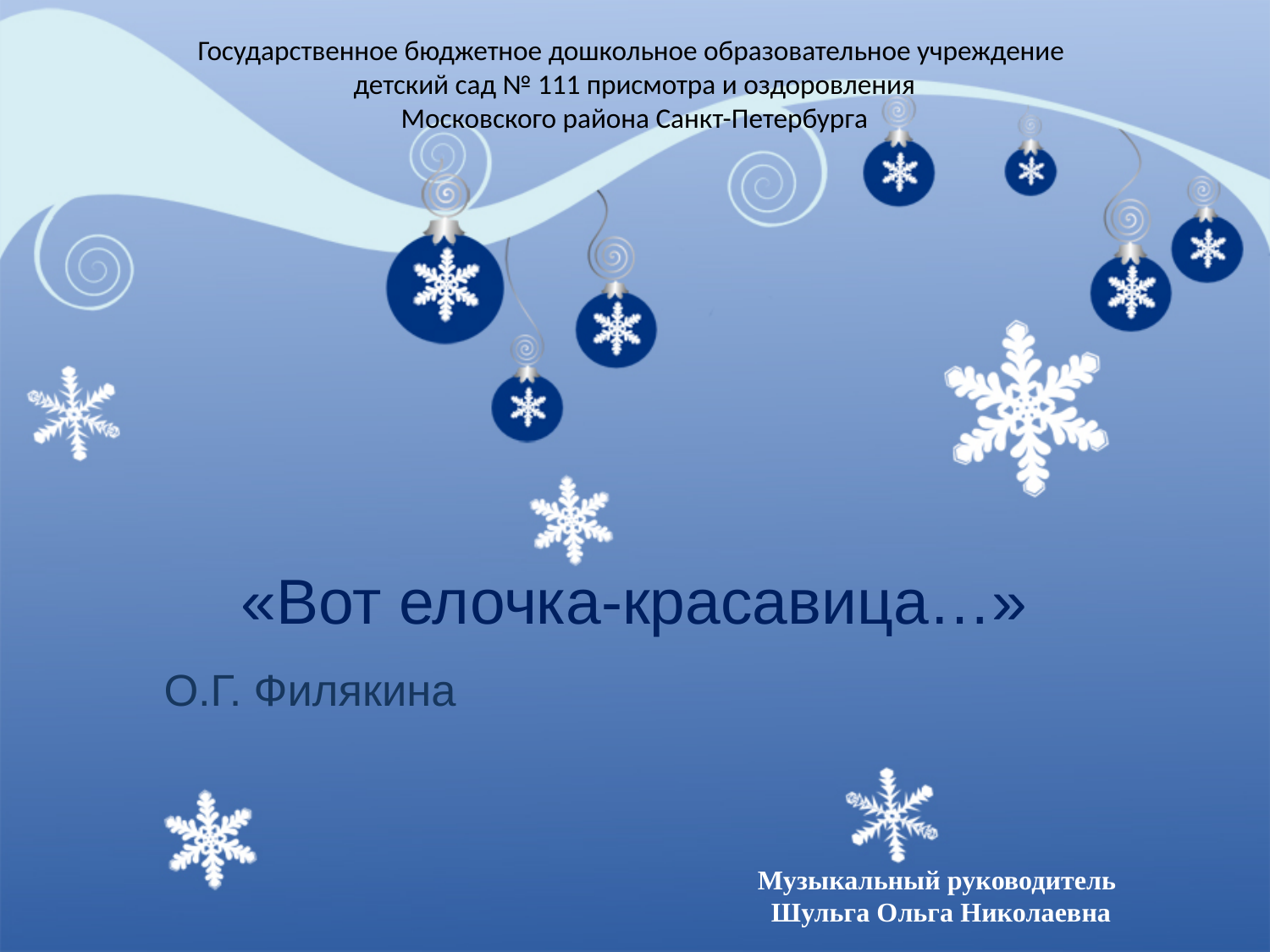

Государственное бюджетное дошкольное образовательное учреждение
детский сад № 111 присмотра и оздоровления
Московского района Санкт-Петербурга
# «Вот елочка-красавица…»
О.Г. Филякина

Музыкальный руководитель
  Шульга Ольга Николаевна